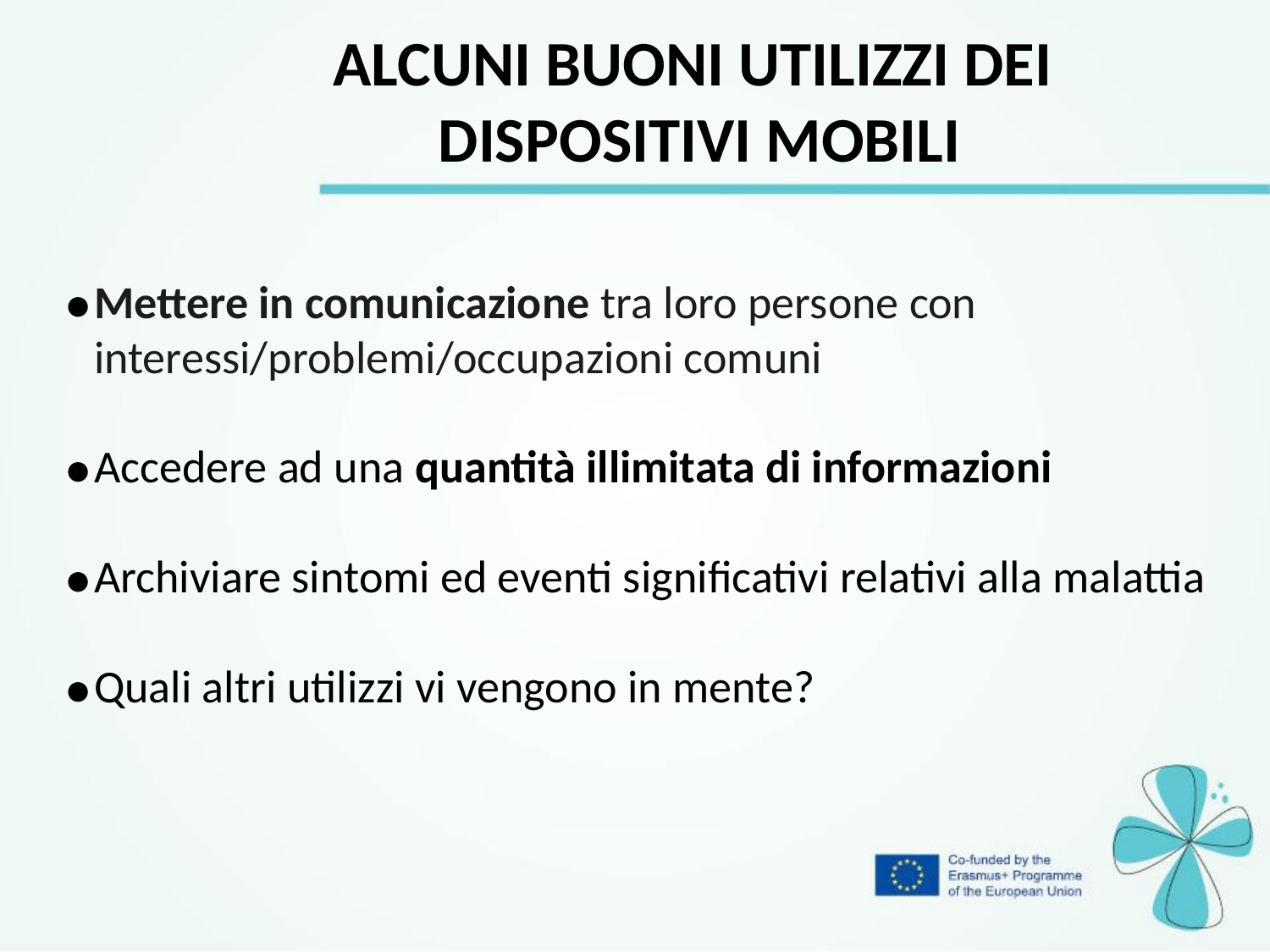

Alcuni buoni utilizzi dei
dispositivi mobili
Mettere in comunicazione tra loro persone con interessi/problemi/occupazioni comuni

Accedere ad una quantità illimitata di informazioni

Archiviare sintomi ed eventi significativi relativi alla malattia

Quali altri utilizzi vi vengono in mente?